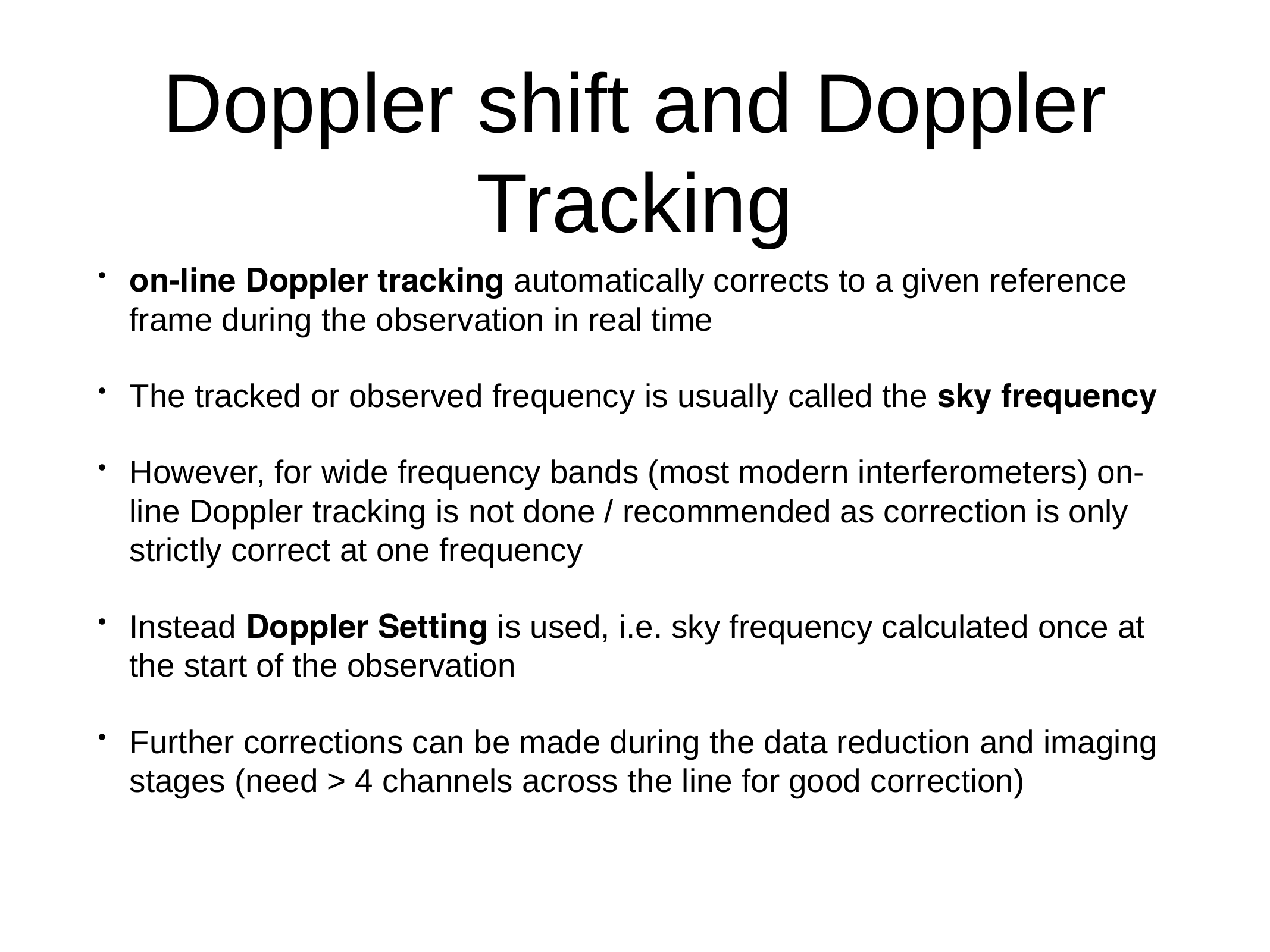

# Doppler shift and Doppler Tracking
on-line Doppler tracking automatically corrects to a given reference frame during the observation in real time
The tracked or observed frequency is usually called the sky frequency
However, for wide frequency bands (most modern interferometers) on-line Doppler tracking is not done / recommended as correction is only strictly correct at one frequency
Instead Doppler Setting is used, i.e. sky frequency calculated once at the start of the observation
Further corrections can be made during the data reduction and imaging stages (need > 4 channels across the line for good correction)